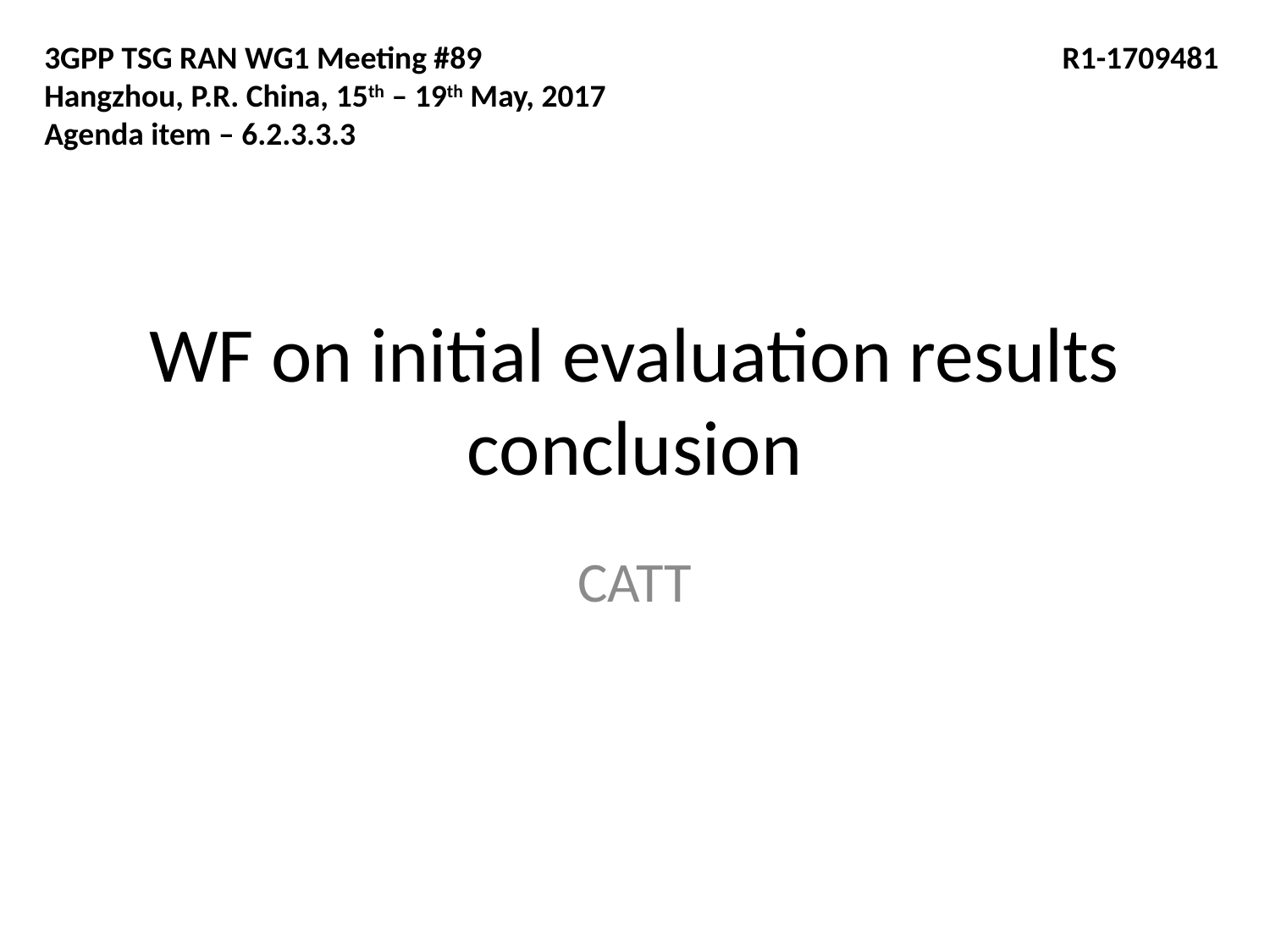

3GPP TSG RAN WG1 Meeting #89				                  R1-1709481
Hangzhou, P.R. China, 15th – 19th May, 2017
Agenda item – 6.2.3.3.3
# WF on initial evaluation results conclusion
CATT